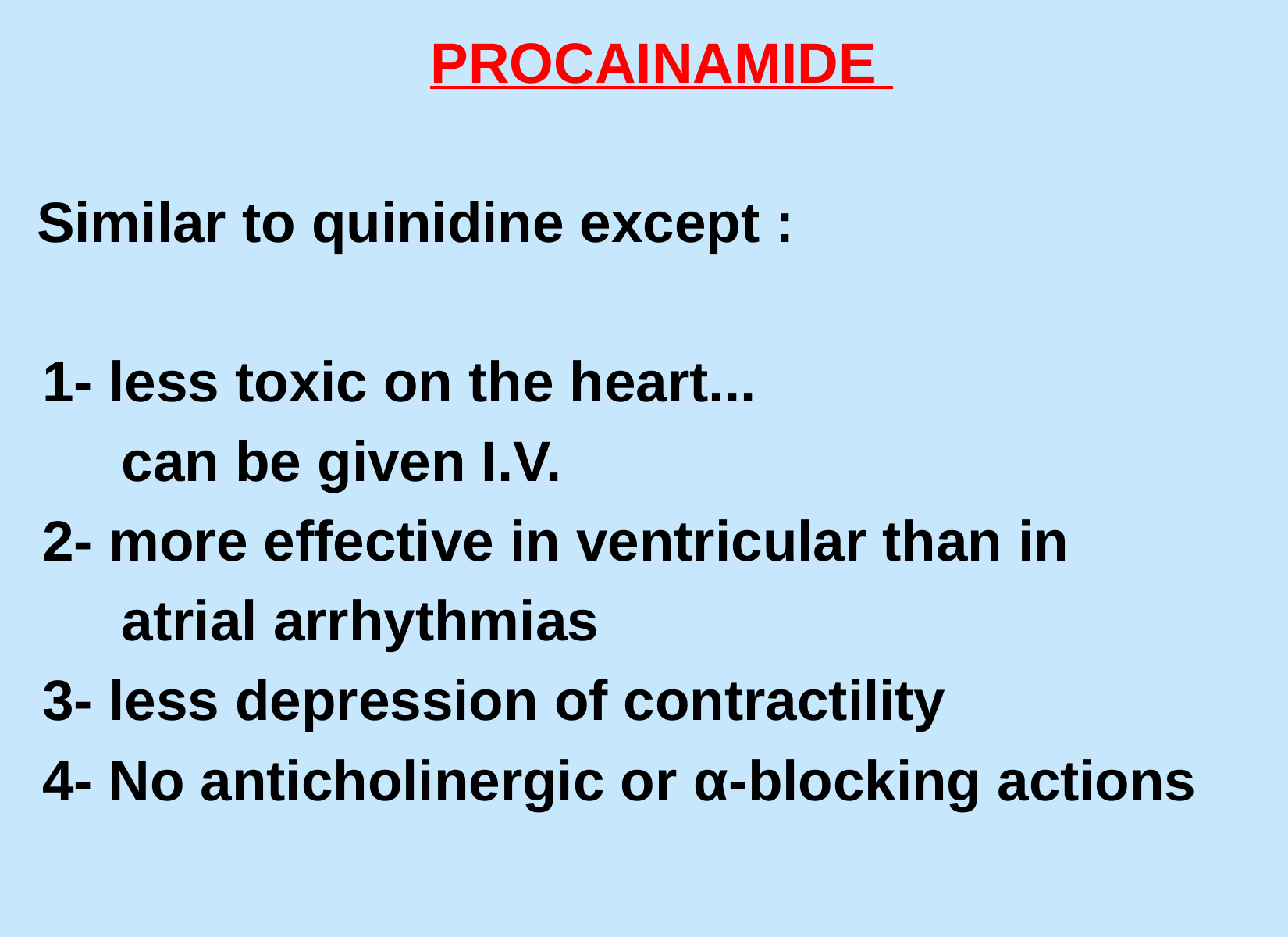

PROCAINAMIDE

  Similar to quinidine except :

  1- less toxic on the heart...
       can be given I.V.
  2- more effective in ventricular than in
       atrial arrhythmias
  3- less depression of contractility
  4- No anticholinergic or α-blocking actions
#